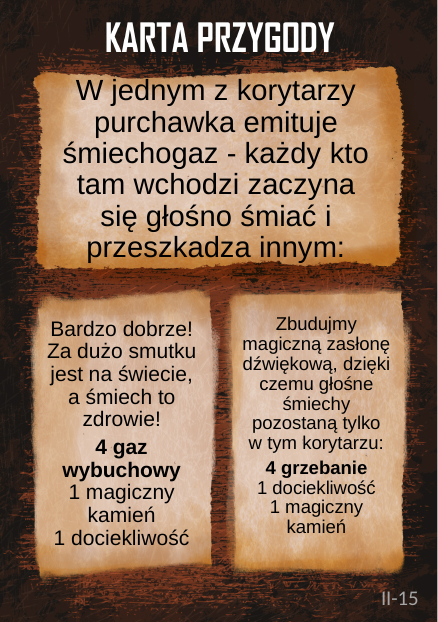

# W jednym z korytarzy purchawka emituje śmiechogaz - każdy kto tam wchodzi zaczyna się głośno śmiać i przeszkadza innym:
Zbudujmy magiczną zasłonę dźwiękową, dzięki czemu głośne śmiechy pozostaną tylko
w tym korytarzu:
4 grzebanie
1 dociekliwość
1 magiczny kamień
Bardzo dobrze! Za dużo smutku jest na świecie,
a śmiech to zdrowie!
4 gaz wybuchowy
1 magiczny kamień
1 dociekliwość
II-15